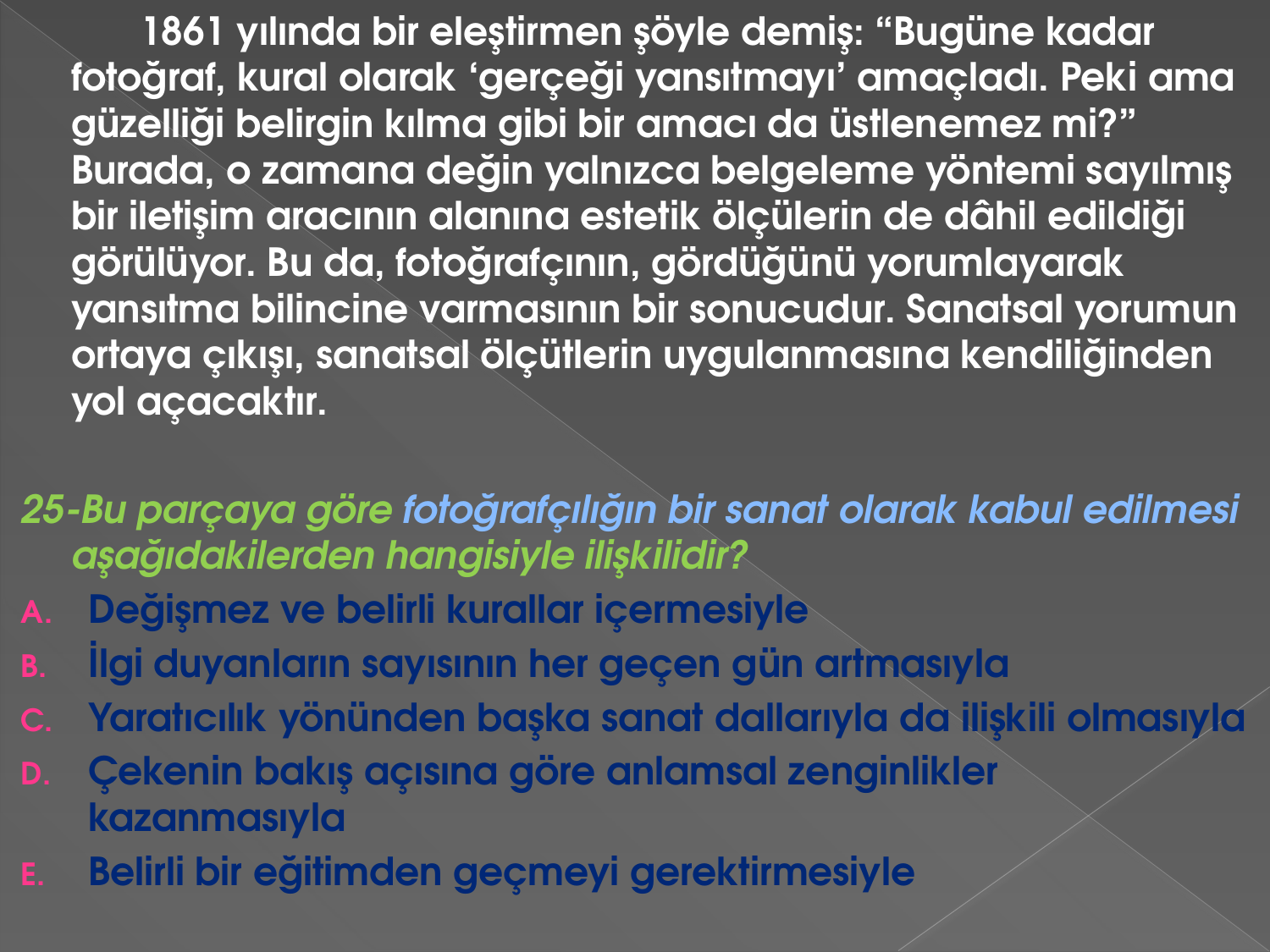

1861 yılında bir eleştirmen şöyle demiş: “Bugüne kadar fotoğraf, kural olarak ‘gerçeği yansıtmayı’ amaçladı. Peki ama güzelliği belirgin kılma gibi bir amacı da üstlenemez mi?” Burada, o zamana değin yalnızca belgeleme yöntemi sayılmış bir iletişim aracının alanına estetik ölçülerin de dâhil edildiği görülüyor. Bu da, fotoğrafçının, gördüğünü yorumlayarak yansıtma bilincine varmasının bir sonucudur. Sanatsal yorumun ortaya çıkışı, sanatsal ölçütlerin uygulanmasına kendiliğinden yol açacaktır.

25-Bu parçaya göre fotoğrafçılığın bir sanat olarak kabul edilmesi aşağıdakilerden hangisiyle ilişkilidir?
Değişmez ve belirli kurallar içermesiyle
İlgi duyanların sayısının her geçen gün artmasıyla
Yaratıcılık yönünden başka sanat dallarıyla da ilişkili olmasıyla
Çekenin bakış açısına göre anlamsal zenginlikler kazanmasıyla
Belirli bir eğitimden geçmeyi gerektirmesiyle